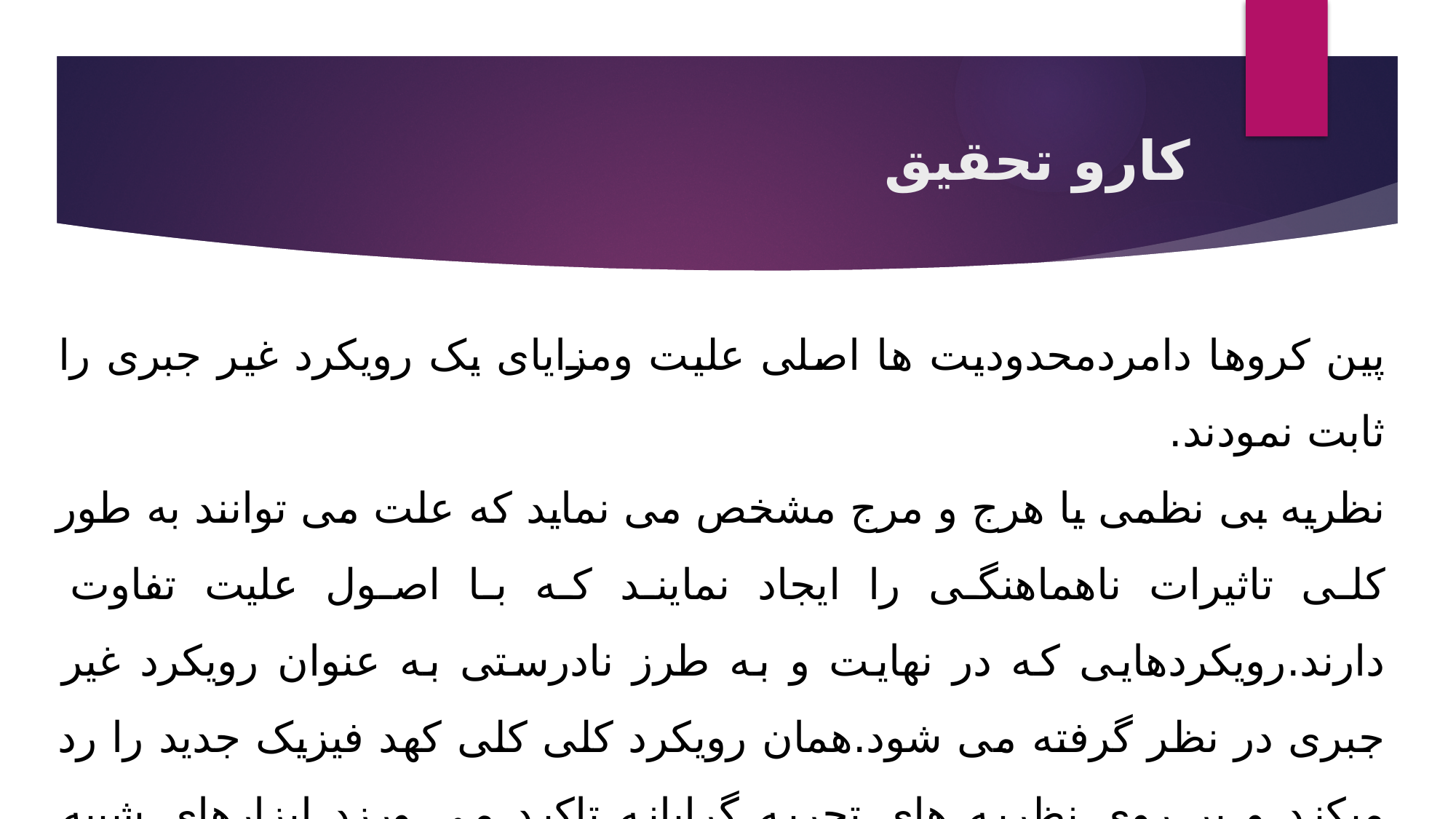

# کارو تحقیق
پین کروها دامردمحدودیت ها اصلی علیت ومزایای یک رویکرد غیر جبری را ثابت نمودند.
نظریه بی نظمی یا هرج و مرج مشخص می نماید که علت می توانند به طور کلی تاثیرات ناهماهنگی را ایجاد نمایند که با اصول علیت تفاوت دارند.رویکردهایی که در نهایت و به طرز نادرستی به عنوان رویکرد غیر جبری در نظر گرفته می شود.همان رویکرد کلی کلی کهد فیزیک جدید را رد میکند و بر روی نظریه های تجربه گرایانه تاکید می ورزد ابزارهای شبیه سازی رویکرد کلی باید با اساس اندازه گیری های قابل اعتمادی و جامع تری باشند.